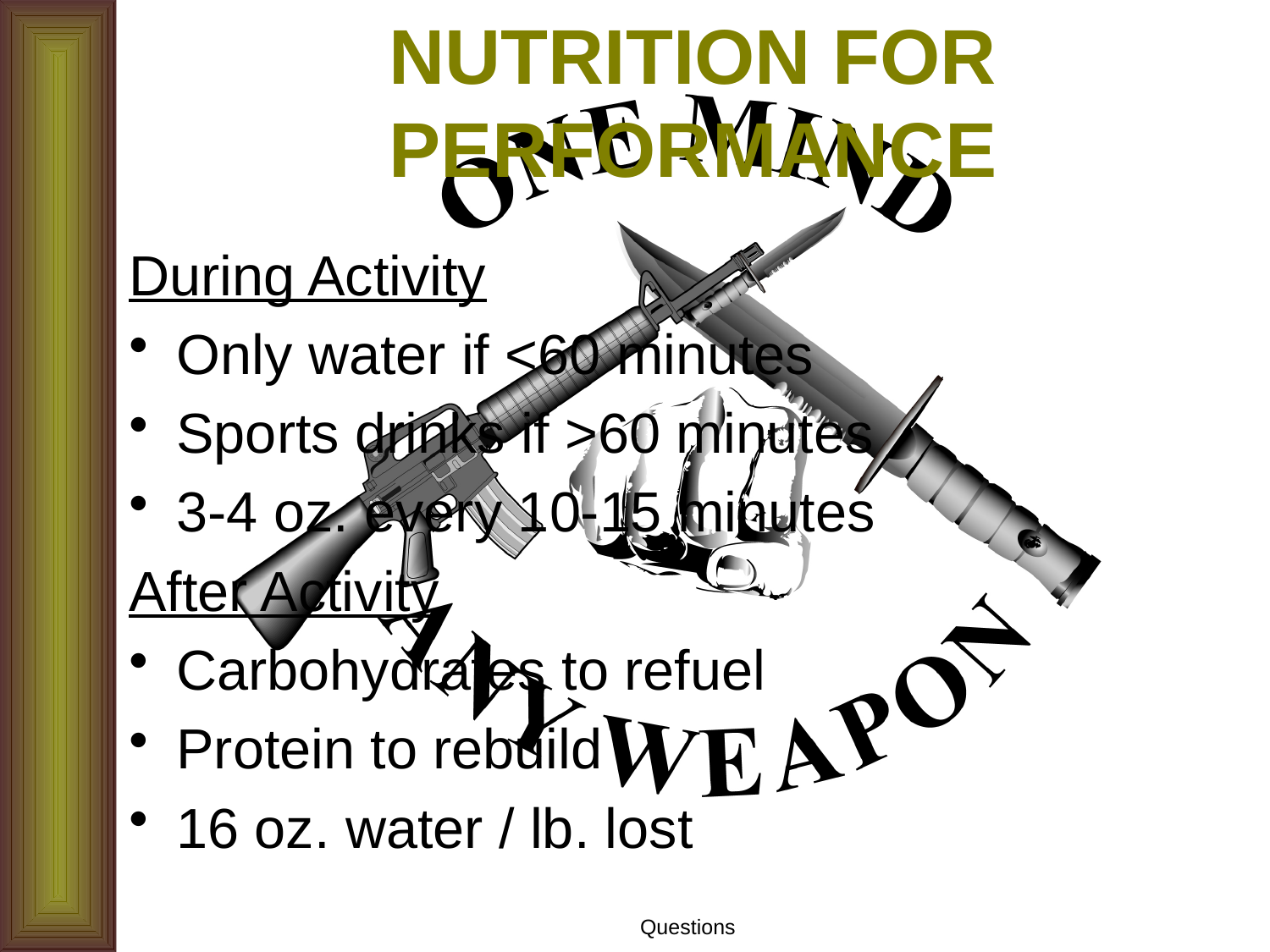

# NUTRITION FOR PERFORMANCE
During Activity
Only water if <60 minutes
Sports drinks if >60 minutes
3-4 oz. every 10-15 minutes
After Activity
Carbohydrates to refuel
Protein to rebuild
16 oz. water / lb. lost
Questions